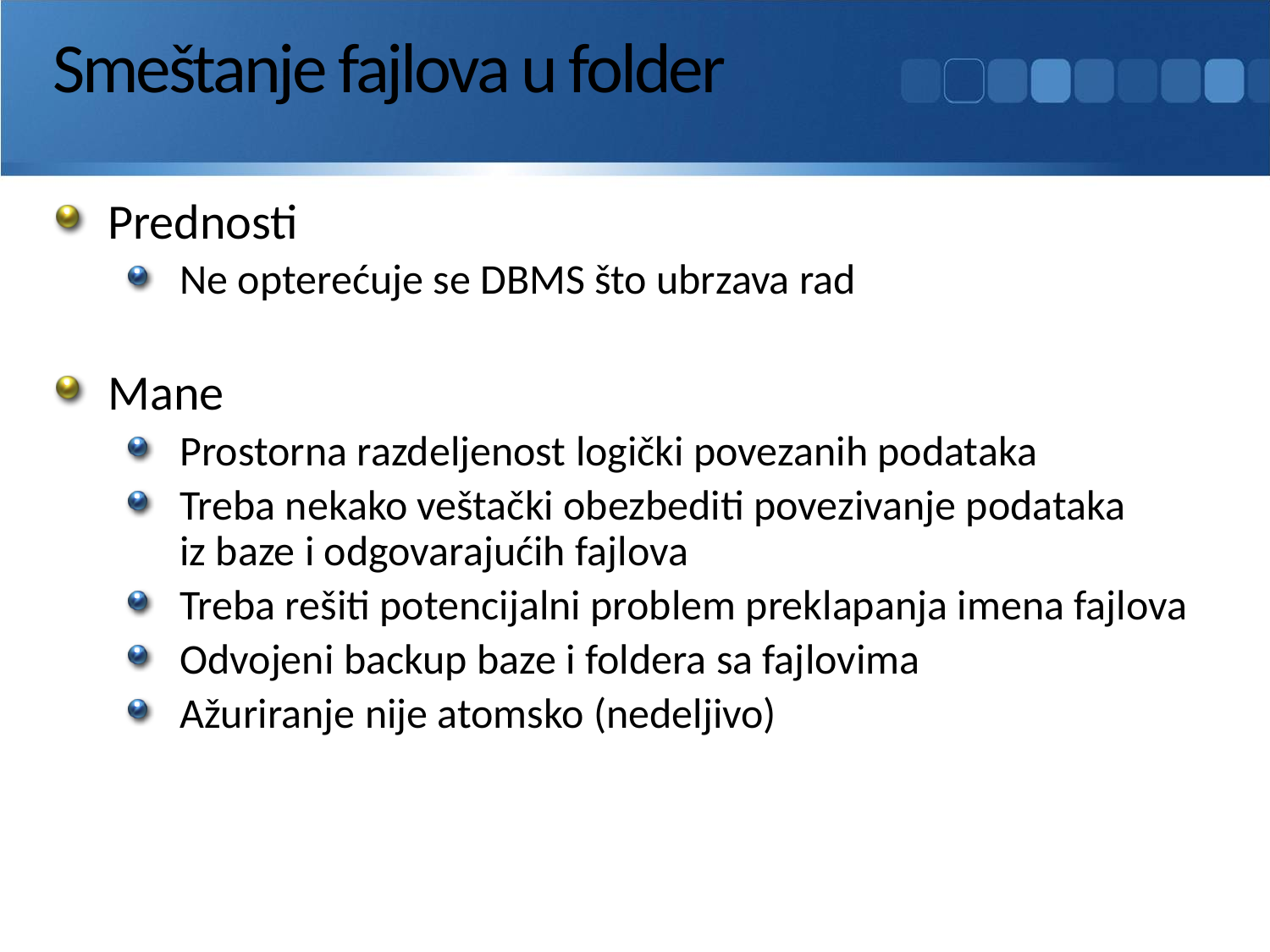

# Smeštanje fajlova u folder
Prednosti
Ne opterećuje se DBMS što ubrzava rad

Mane
Prostorna razdeljenost logički povezanih podataka
Treba nekako veštački obezbediti povezivanje podataka
iz baze i odgovarajućih fajlova
Treba rešiti potencijalni problem preklapanja imena fajlova
Odvojeni backup baze i foldera sa fajlovima
Ažuriranje nije atomsko (nedeljivo)